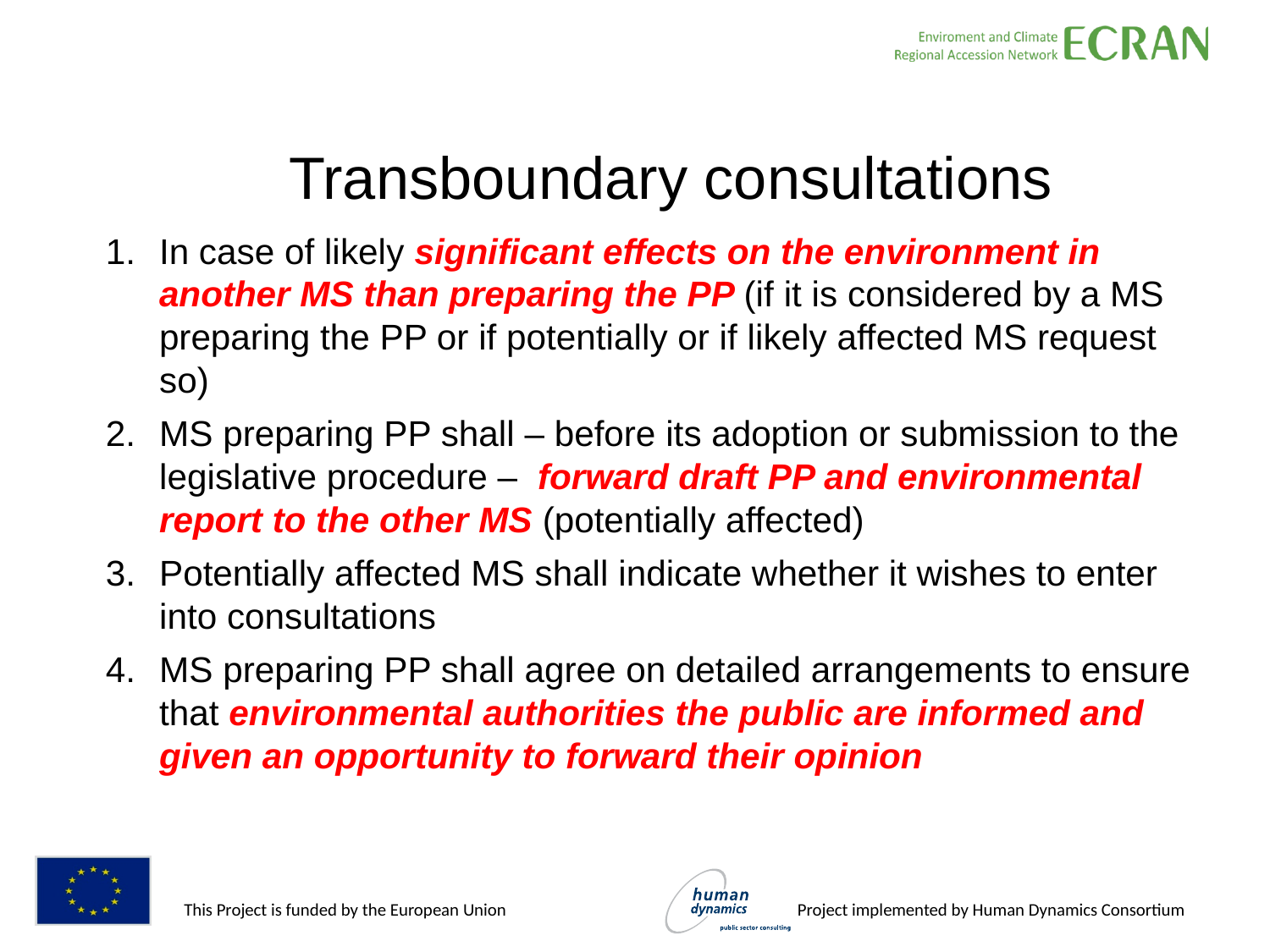

Transboundary consultations
In case of likely significant effects on the environment in another MS than preparing the PP (if it is considered by a MS preparing the PP or if potentially or if likely affected MS request so)
MS preparing PP shall – before its adoption or submission to the legislative procedure –  forward draft PP and environmental report to the other MS (potentially affected)
Potentially affected MS shall indicate whether it wishes to enter into consultations
MS preparing PP shall agree on detailed arrangements to ensure that environmental authorities the public are informed and given an opportunity to forward their opinion